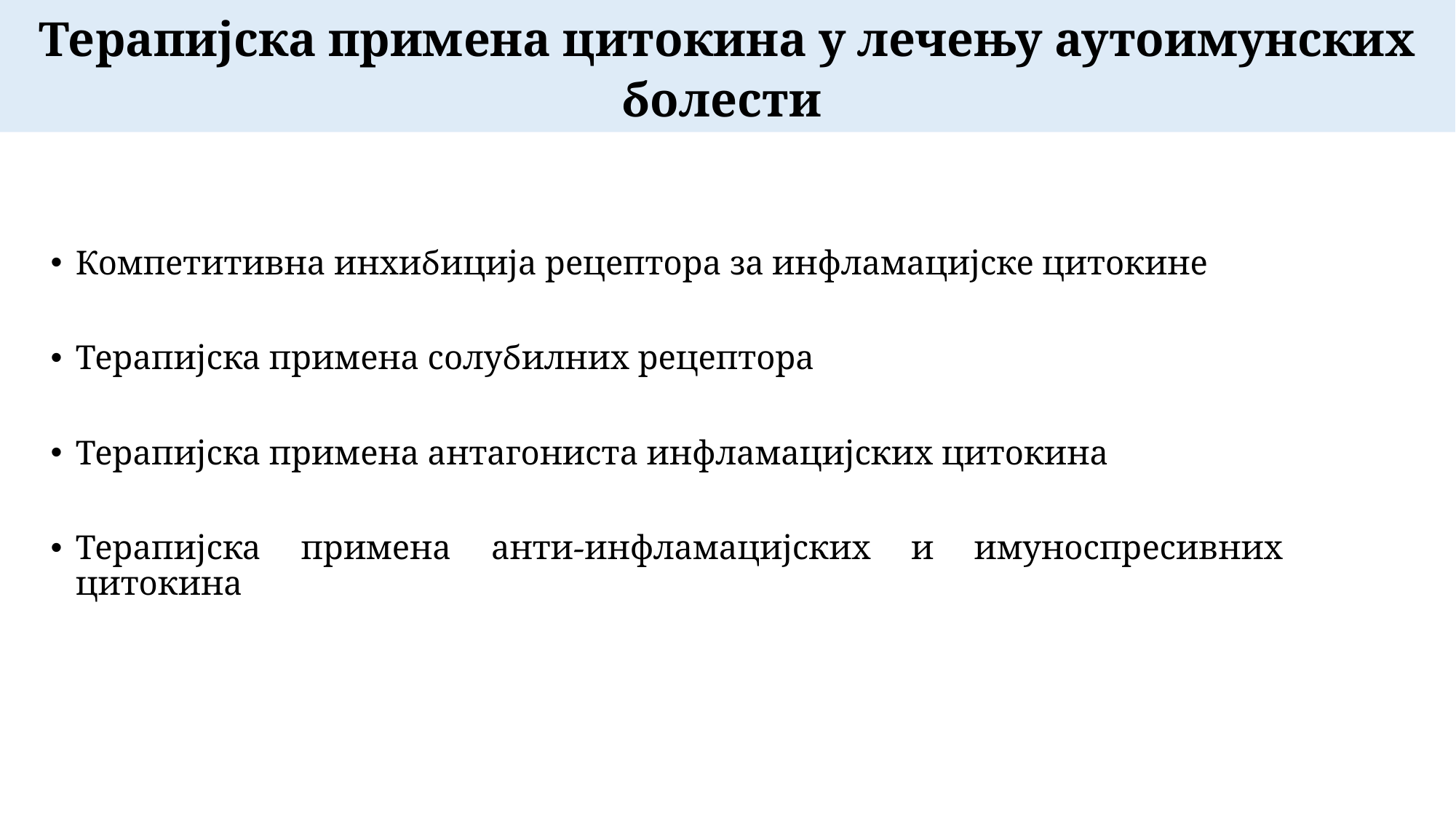

Терапијска примена цитокина у лечењу аутоимунских болести
Компетитивна инхибиција рецептора за инфламацијске цитокине

Терапијска примена солубилних рецептора

Терапијска примена антагониста инфламацијских цитокина

Терапијска примена анти-инфламацијских и имуноспресивних цитокина